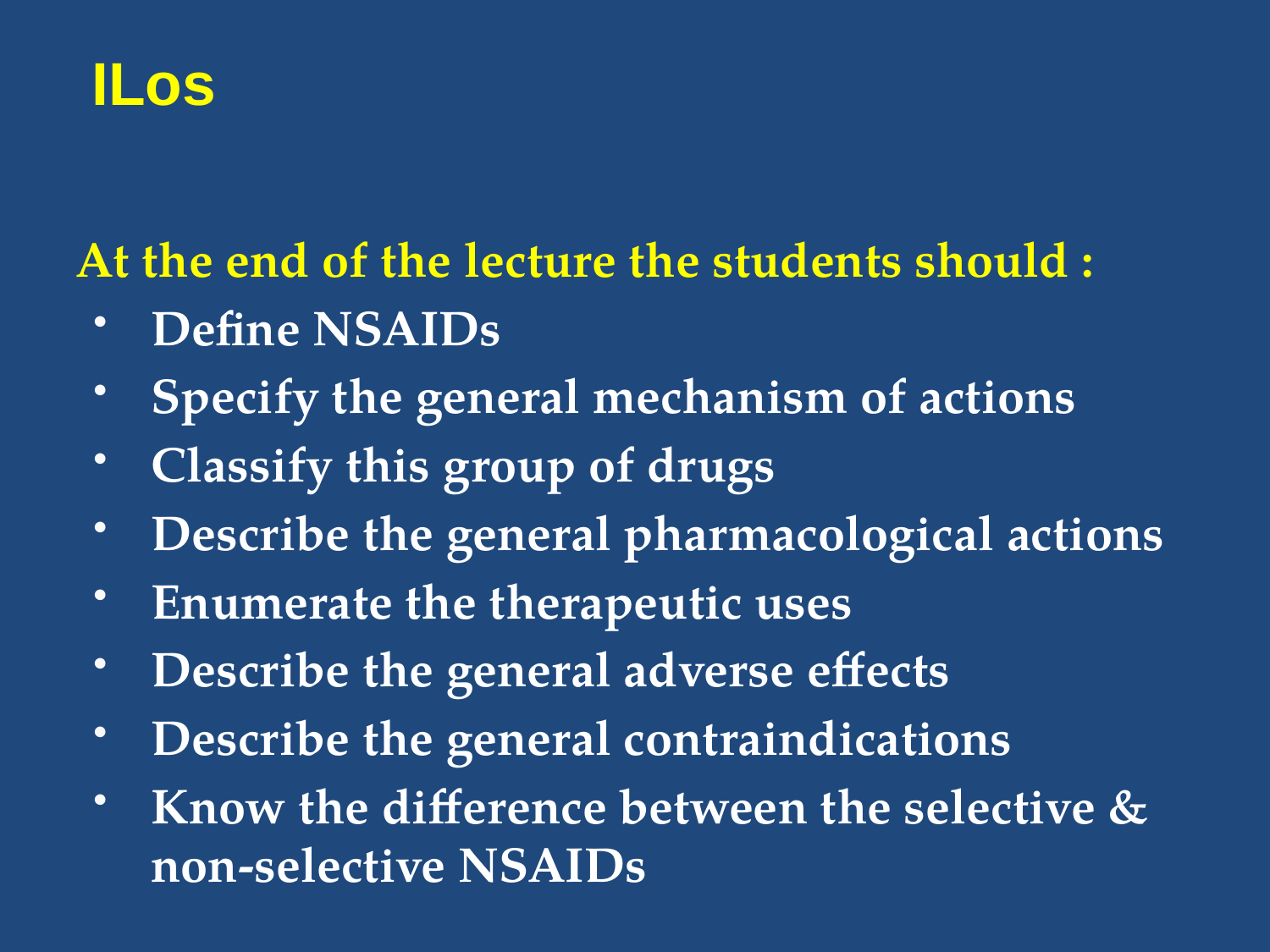

# ILos
At the end of the lecture the students should :
Define NSAIDs
Specify the general mechanism of actions
Classify this group of drugs
Describe the general pharmacological actions
Enumerate the therapeutic uses
Describe the general adverse effects
Describe the general contraindications
Know the difference between the selective & non-selective NSAIDs